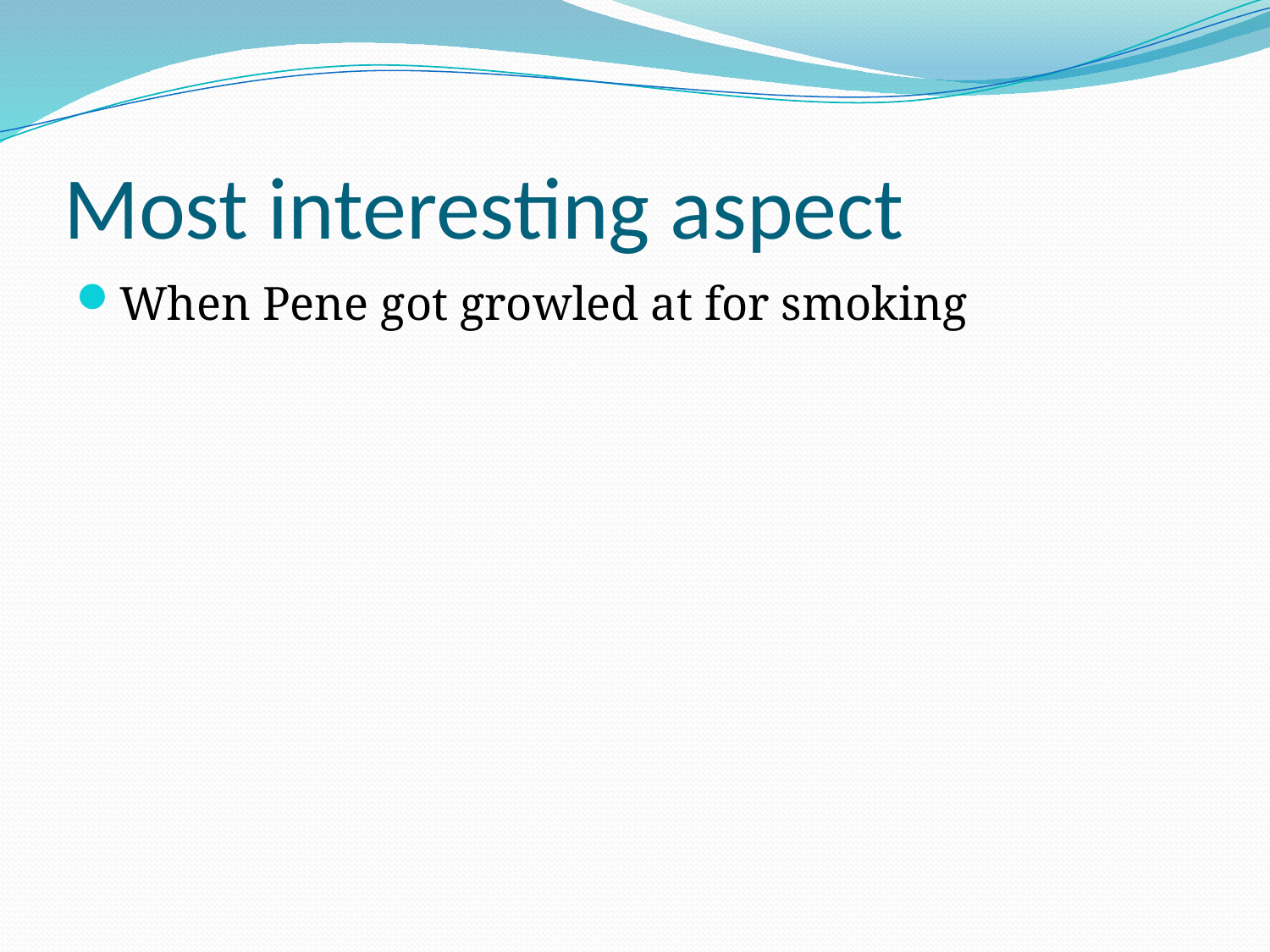

# Most interesting aspect
When Pene got growled at for smoking